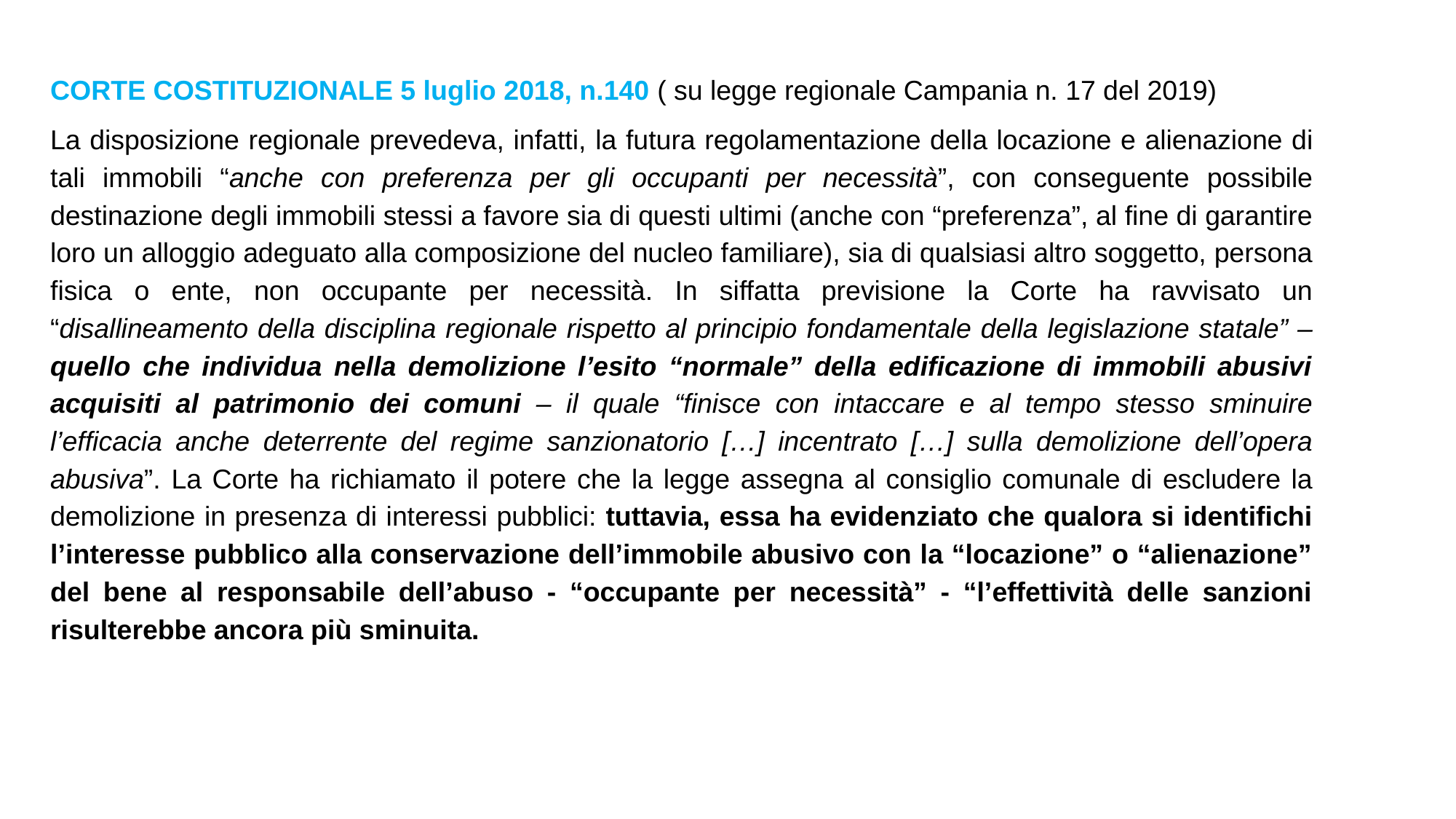

CORTE COSTITUZIONALE 5 luglio 2018, n.140 ( su legge regionale Campania n. 17 del 2019)
La disposizione regionale prevedeva, infatti, la futura regolamentazione della locazione e alienazione di tali immobili “anche con preferenza per gli occupanti per necessità”, con conseguente possibile destinazione degli immobili stessi a favore sia di questi ultimi (anche con “preferenza”, al fine di garantire loro un alloggio adeguato alla composizione del nucleo familiare), sia di qualsiasi altro soggetto, persona fisica o ente, non occupante per necessità. In siffatta previsione la Corte ha ravvisato un “disallineamento della disciplina regionale rispetto al principio fondamentale della legislazione statale” – quello che individua nella demolizione l’esito “normale” della edificazione di immobili abusivi acquisiti al patrimonio dei comuni – il quale “finisce con intaccare e al tempo stesso sminuire l’efficacia anche deterrente del regime sanzionatorio […] incentrato […] sulla demolizione dell’opera abusiva”. La Corte ha richiamato il potere che la legge assegna al consiglio comunale di escludere la demolizione in presenza di interessi pubblici: tuttavia, essa ha evidenziato che qualora si identifichi l’interesse pubblico alla conservazione dell’immobile abusivo con la “locazione” o “alienazione” del bene al responsabile dell’abuso - “occupante per necessità” - “l’effettività delle sanzioni risulterebbe ancora più sminuita.